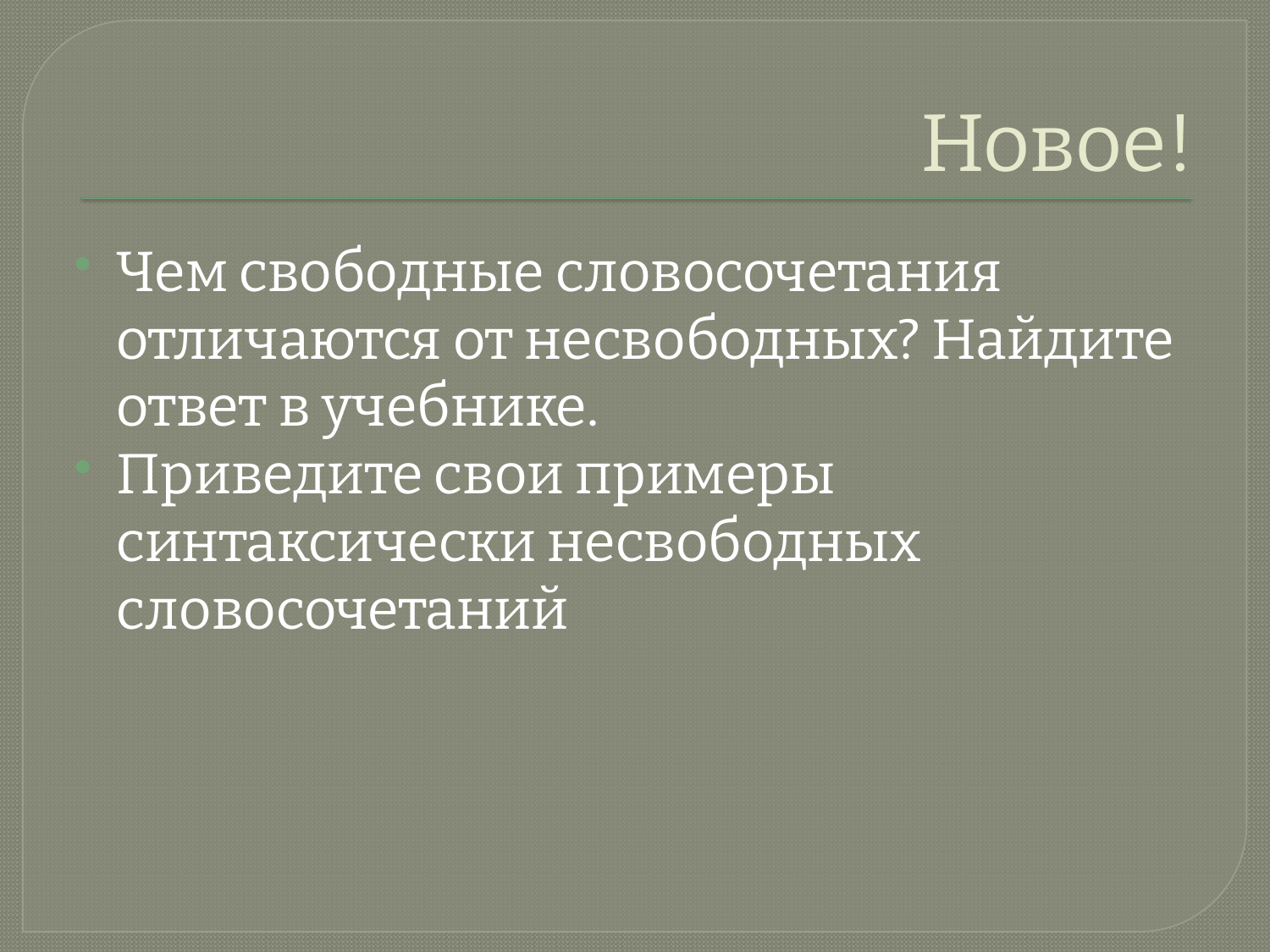

# Новое!
Чем свободные словосочетания отличаются от несвободных? Найдите ответ в учебнике.
Приведите свои примеры синтаксически несвободных словосочетаний